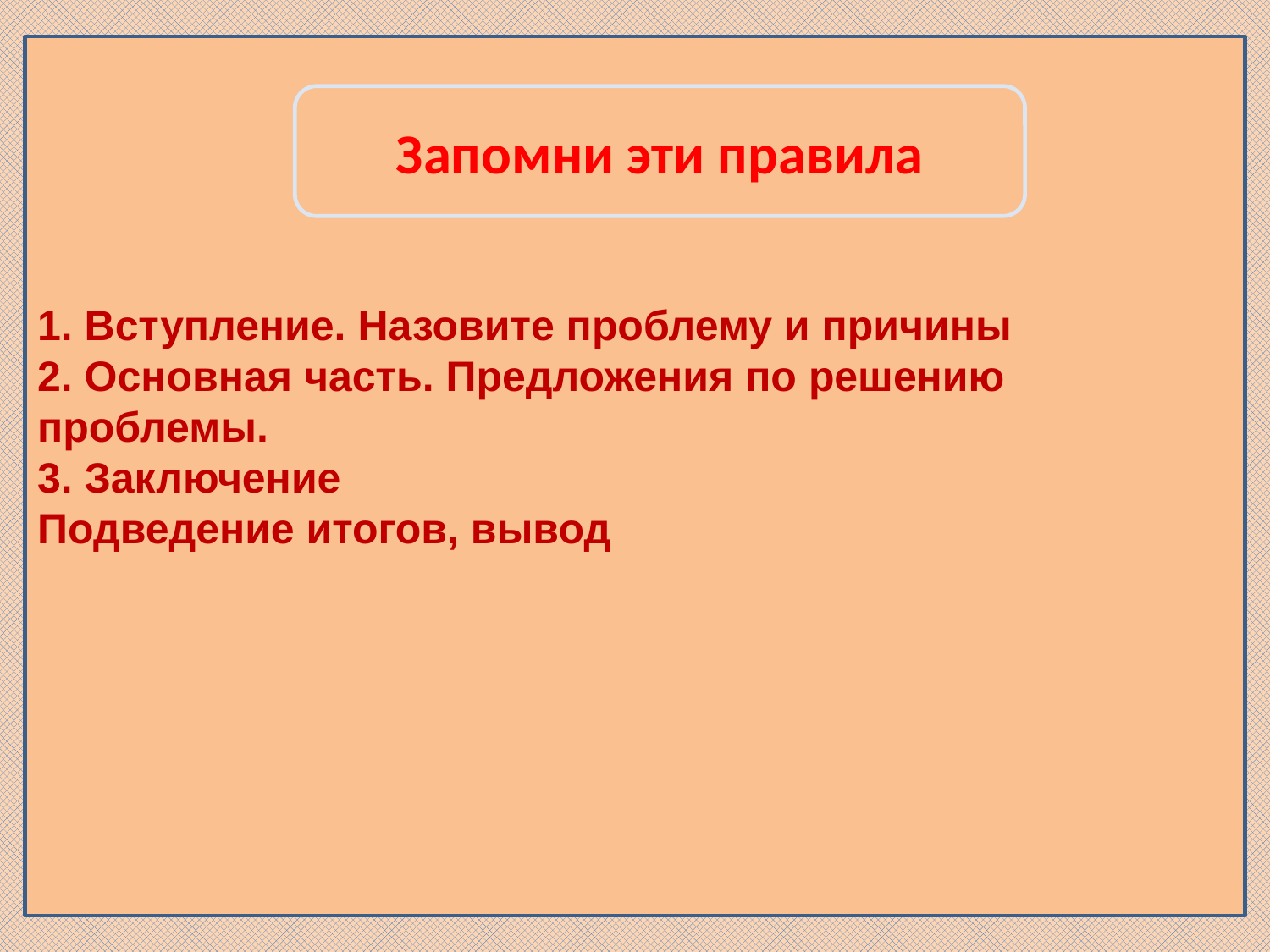

1. Вступление. Назовите проблему и причины
2. Основная часть. Предложения по решению проблемы.
3. Заключение
Подведение итогов, вывод

Запомни эти правила